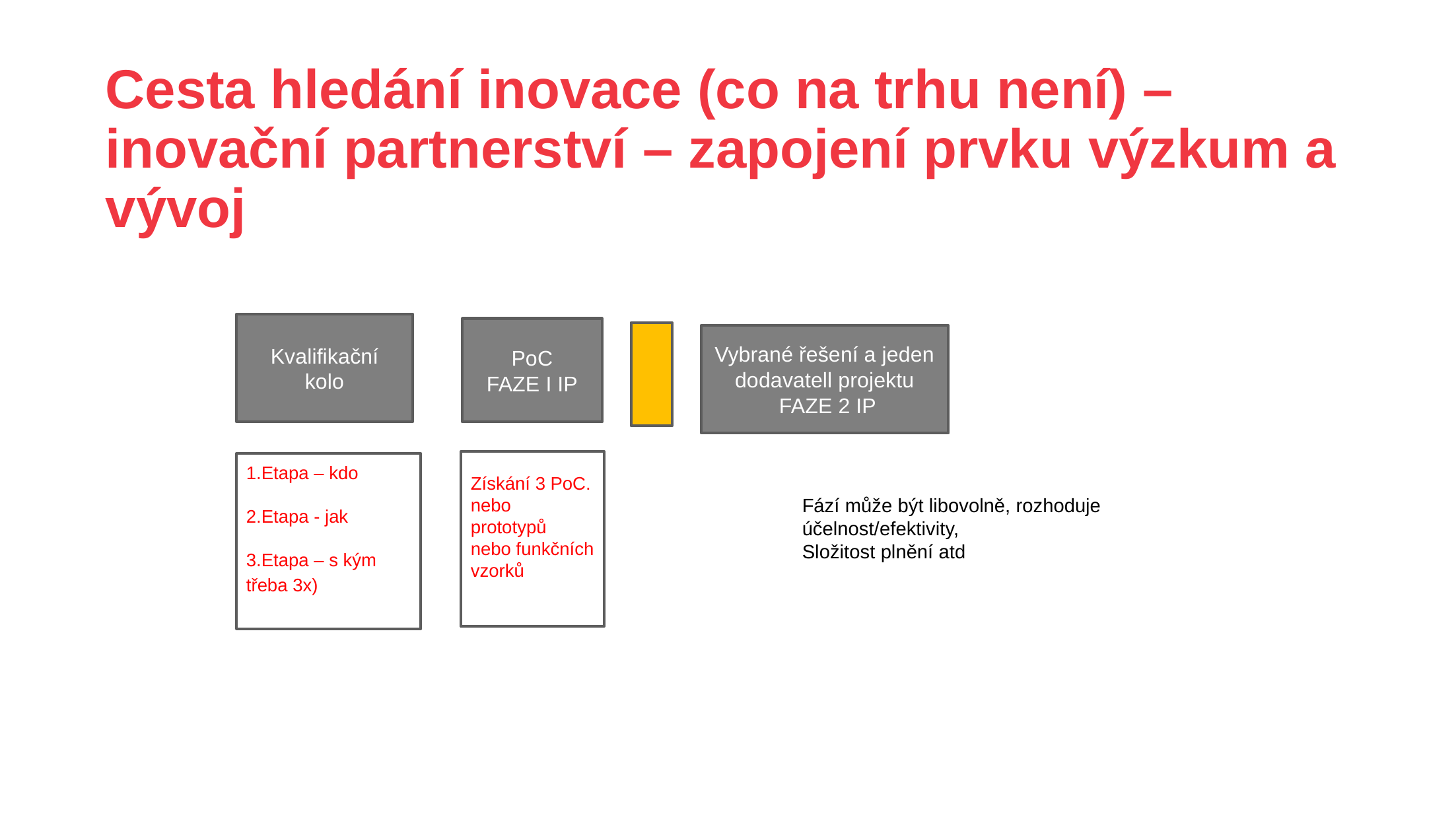

Cesta hledání inovace (co na trhu není) – inovační partnerství – zapojení prvku výzkum a vývoj
Kvalifikační
kolo
PoC
FAZE I IP

Vybrané řešení a jeden dodavatell projektu
 FAZE 2 IP
Získání 3 PoC. nebo
prototypů
nebo funkčních vzorků

1.Etapa – kdo

2.Etapa - jak

3.Etapa – s kým třeba 3x) E

Fází může být libovolně, rozhoduje účelnost/efektivity,
Složitost plnění atd